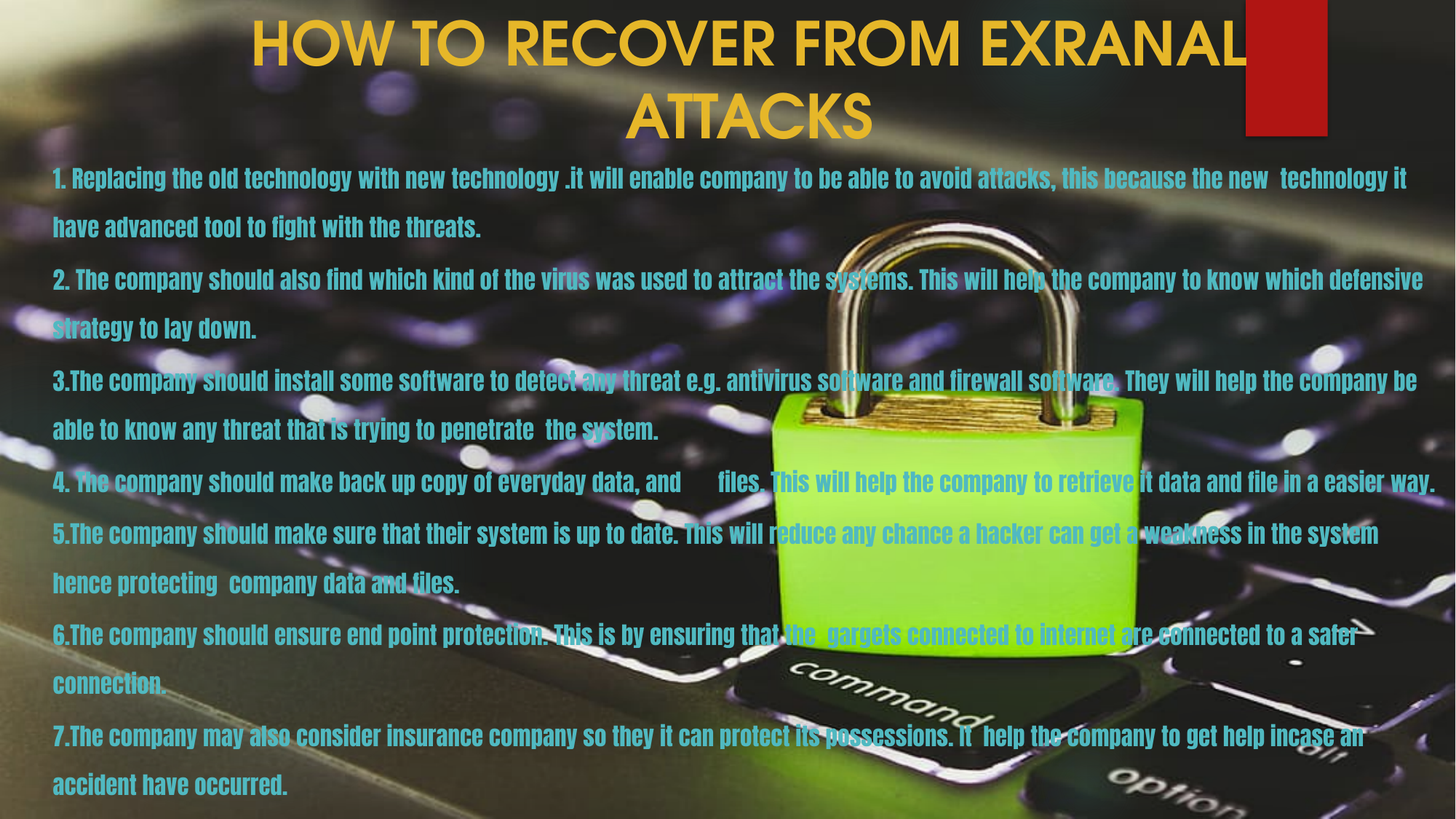

HOW TO RECOVER FROM EXRANAL ATTACKS
1. Replacing the old technology with new technology .it will enable company to be able to avoid attacks, this because the new  technology it have advanced tool to fight with the threats.
2. The company should also find which kind of the virus was used to attract the systems. This will help the company to know which defensive strategy to lay down.
3.The company should install some software to detect any threat e.g. antivirus software and firewall software. They will help the company be able to know any threat that is trying to penetrate  the system.
4. The company should make back up copy of everyday data, and 	   files. This will help the company to retrieve it data and file in a easier way.
5.The company should make sure that their system is up to date. This will reduce any chance a hacker can get a weakness in the system hence protecting  company data and files.
6.The company should ensure end point protection. This is by ensuring that the  gargets connected to internet are connected to a safer connection.
7.The company may also consider insurance company so they it can protect its possessions. It  help the company to get help incase an accident have occurred.